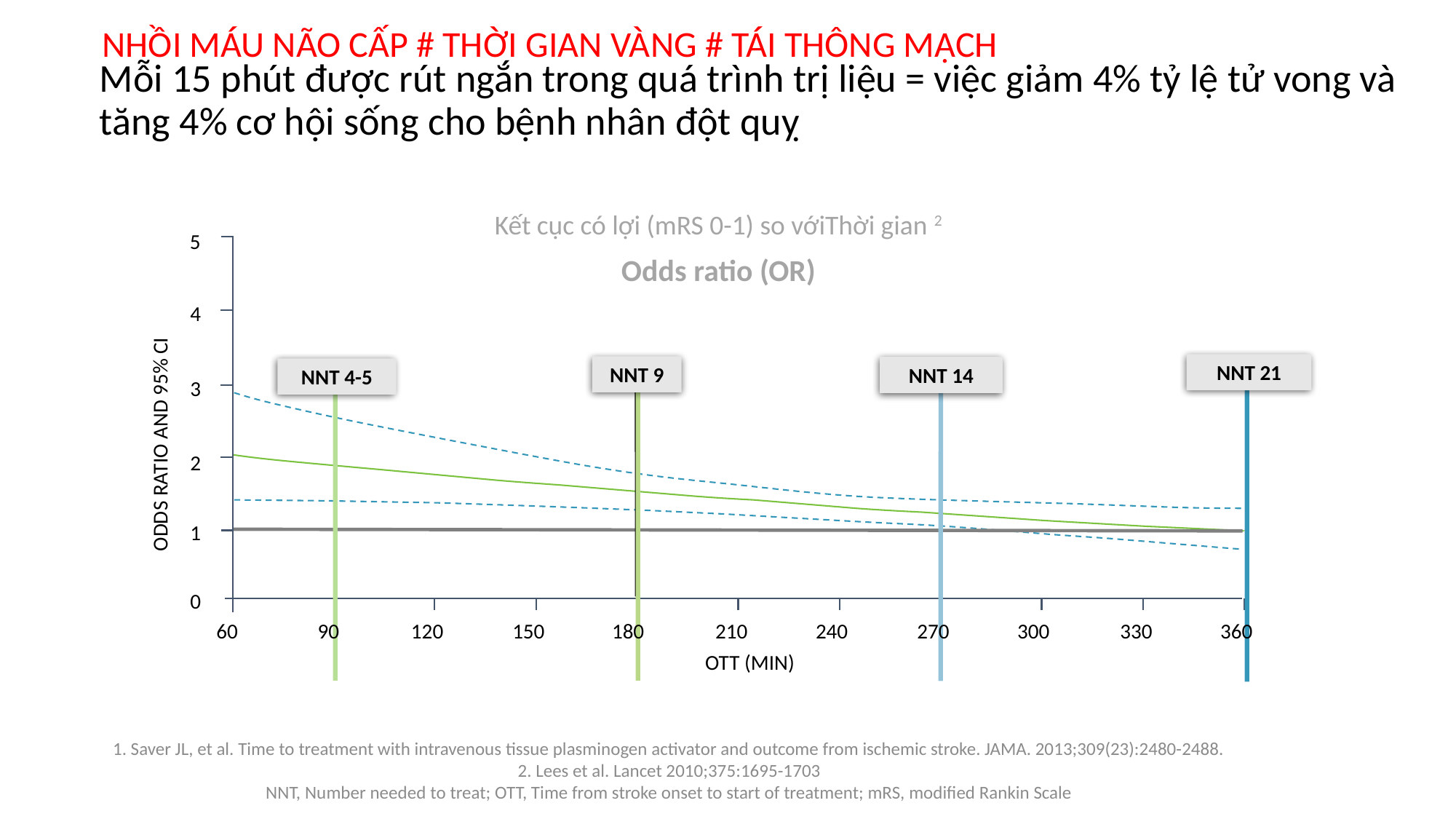

NHỒI MÁU NÃO CẤP # THỜI GIAN VÀNG # TÁI THÔNG MẠCH
# Mỗi 15 phút được rút ngắn trong quá trình trị liệu = việc giảm 4% tỷ lệ tử vong và tăng 4% cơ hội sống cho bệnh nhân đột quỵ
Kết cục có lợi (mRS 0-1) so vớiThời gian 2
5
Odds ratio (OR)
4
NNT 21
NNT 9
NNT 14
NNT 4-5
3

ODDS RATIO AND 95% CI
2

1
0
60
120
150
180
210
240
270
300
330
360
90
OTT (MIN)
1. Saver JL, et al. Time to treatment with intravenous tissue plasminogen activator and outcome from ischemic stroke. JAMA. 2013;309(23):2480-2488.
2. Lees et al. Lancet 2010;375:1695-1703
NNT, Number needed to treat; OTT, Time from stroke onset to start of treatment; mRS, modified Rankin Scale